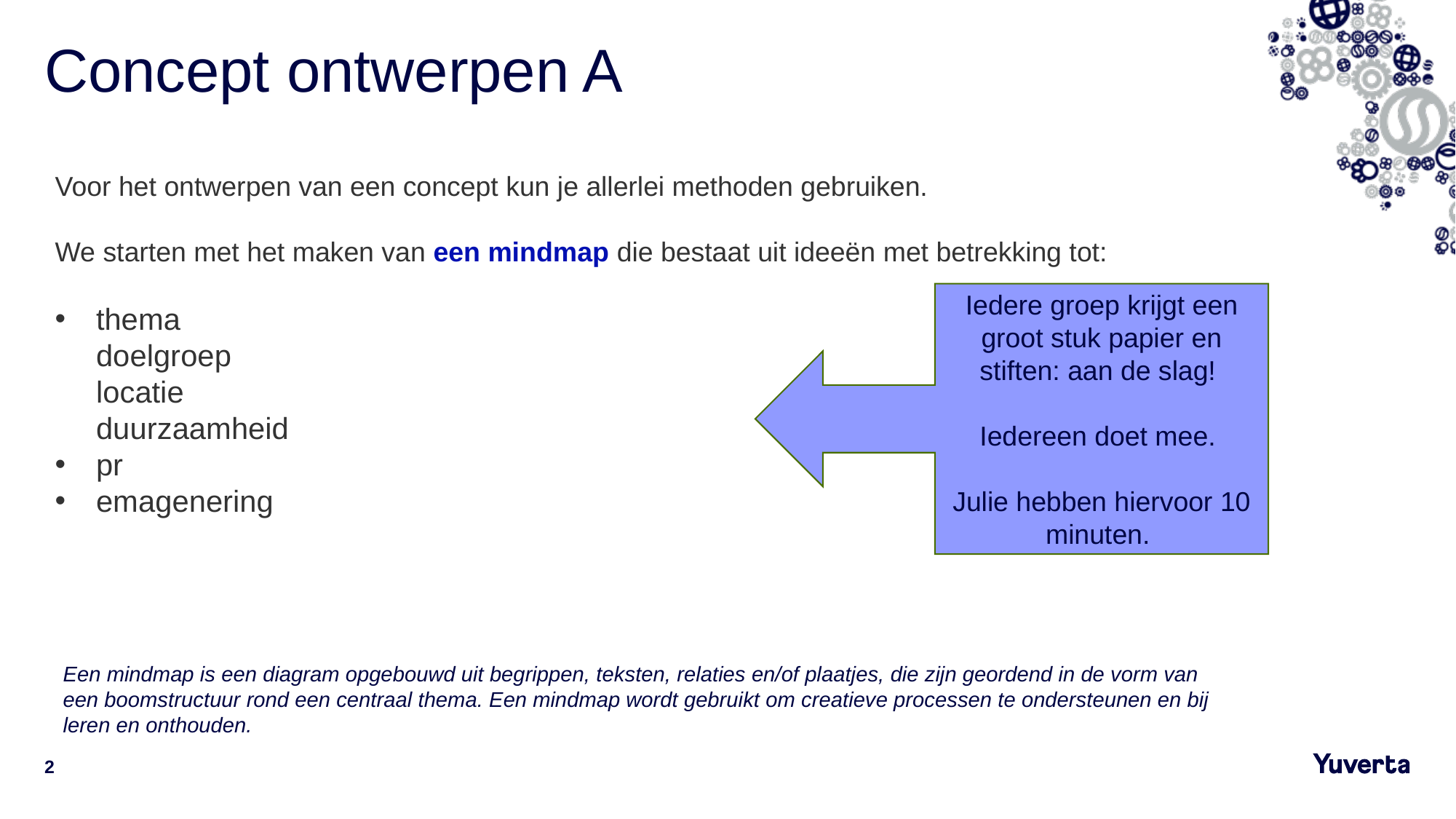

# Concept ontwerpen A
Voor het ontwerpen van een concept kun je allerlei methoden gebruiken.

We starten met het maken van een mindmap die bestaat uit ideeën met betrekking tot:

thema
doelgroep
locatie
duurzaamheid
pr
emagenering

Iedere groep krijgt een groot stuk papier en stiften: aan de slag!

Iedereen doet mee.

Julie hebben hiervoor 10 minuten.
Een mindmap is een diagram opgebouwd uit begrippen, teksten, relaties en/of plaatjes, die zijn geordend in de vorm van een boomstructuur rond een centraal thema. Een mindmap wordt gebruikt om creatieve processen te ondersteunen en bij leren en onthouden.
2
12-9-2023